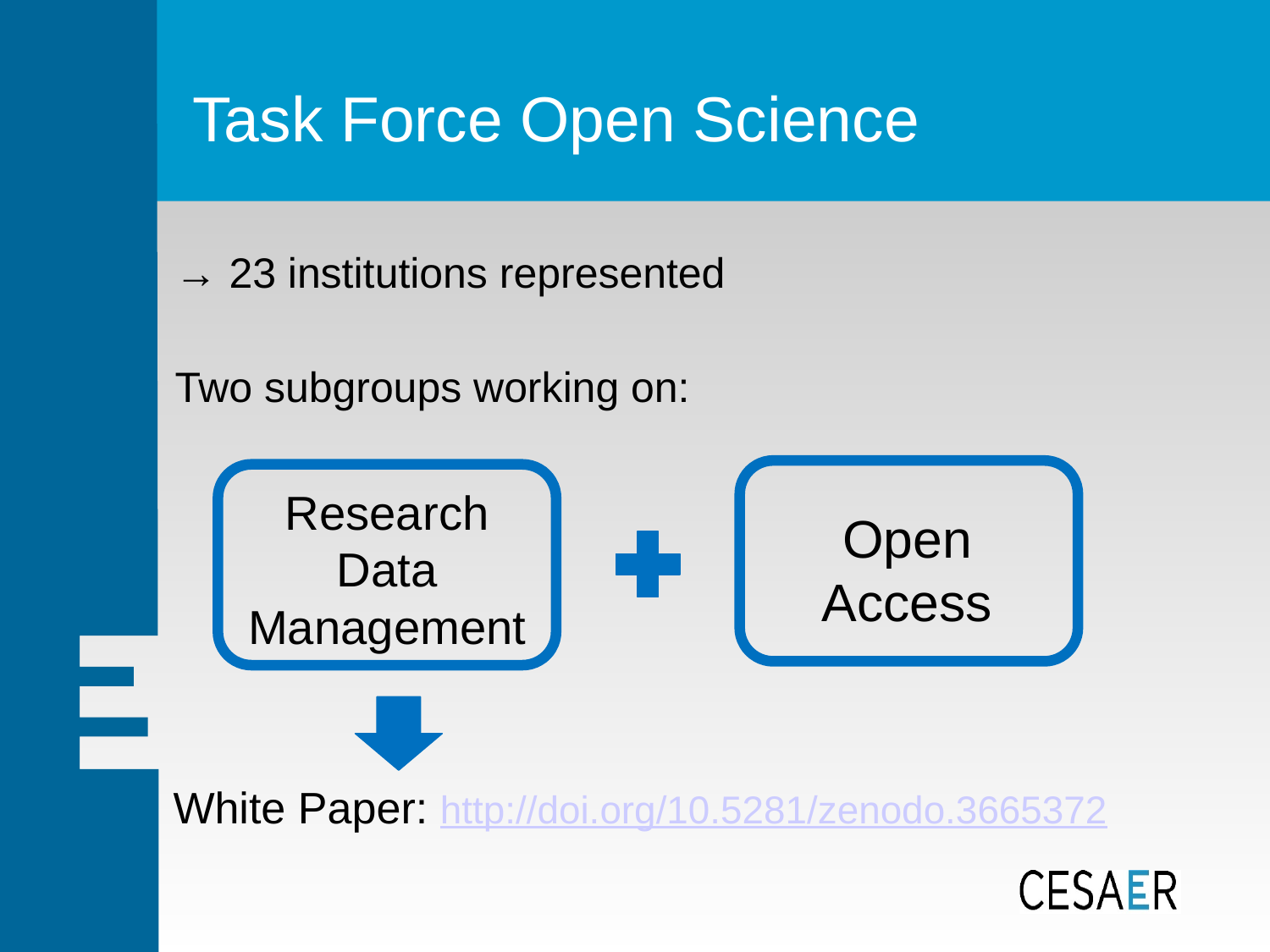

# Task Force Open Science
→ 23 institutions represented

Two subgroups working on:

Research Data Management
Open Access

White Paper: http://doi.org/10.5281/zenodo.3665372